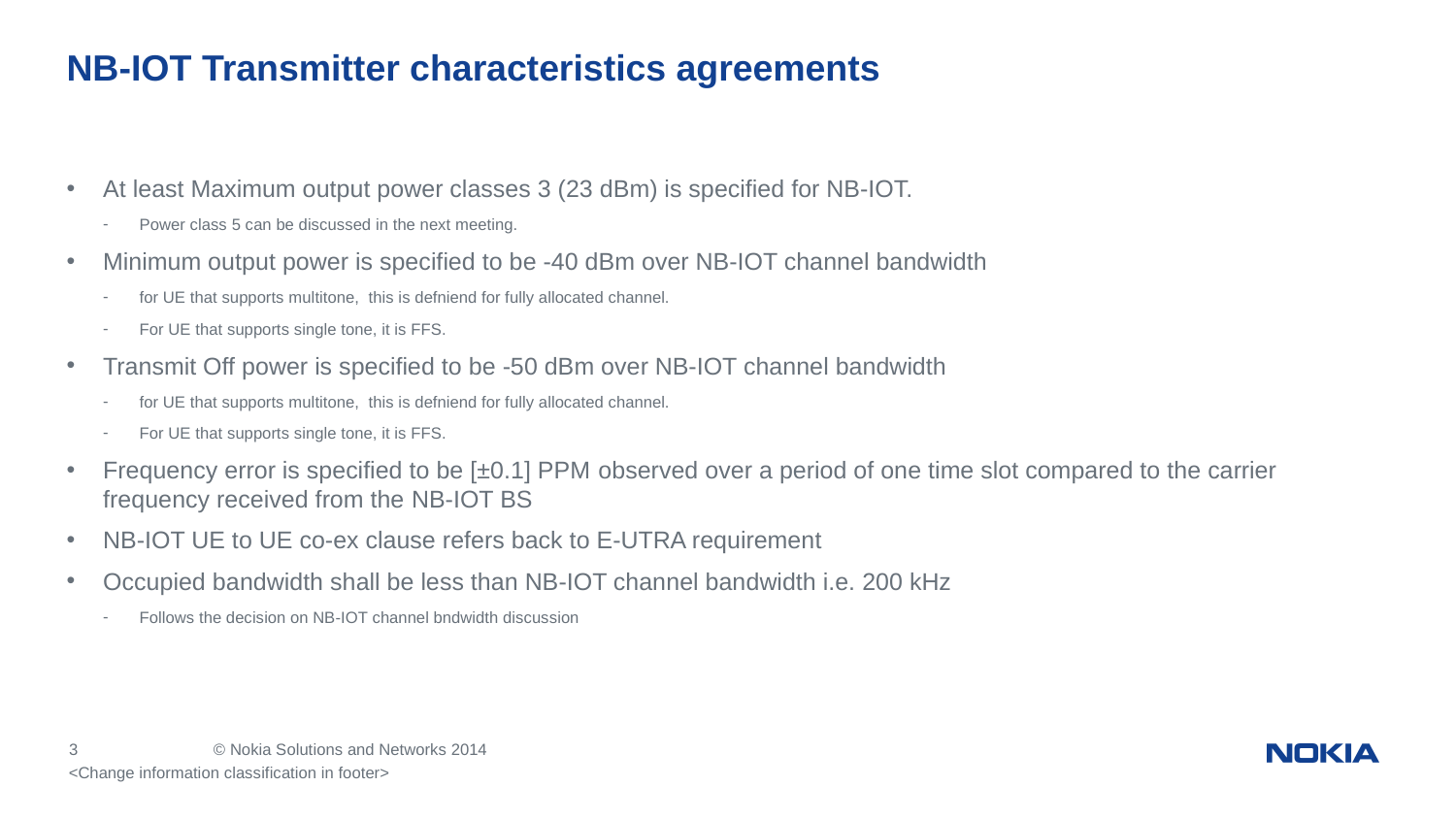

# NB-IOT Transmitter characteristics agreements
At least Maximum output power classes 3 (23 dBm) is specified for NB-IOT.
Power class 5 can be discussed in the next meeting.
Minimum output power is specified to be -40 dBm over NB-IOT channel bandwidth
for UE that supports multitone,  this is defniend for fully allocated channel.
For UE that supports single tone, it is FFS.
Transmit Off power is specified to be -50 dBm over NB-IOT channel bandwidth
for UE that supports multitone,  this is defniend for fully allocated channel.
For UE that supports single tone, it is FFS.
Frequency error is specified to be [±0.1] PPM observed over a period of one time slot compared to the carrier frequency received from the NB-IOT BS
NB-IOT UE to UE co-ex clause refers back to E-UTRA requirement
Occupied bandwidth shall be less than NB-IOT channel bandwidth i.e. 200 kHz
Follows the decision on NB-IOT channel bndwidth discussion

<Change information classification in footer>